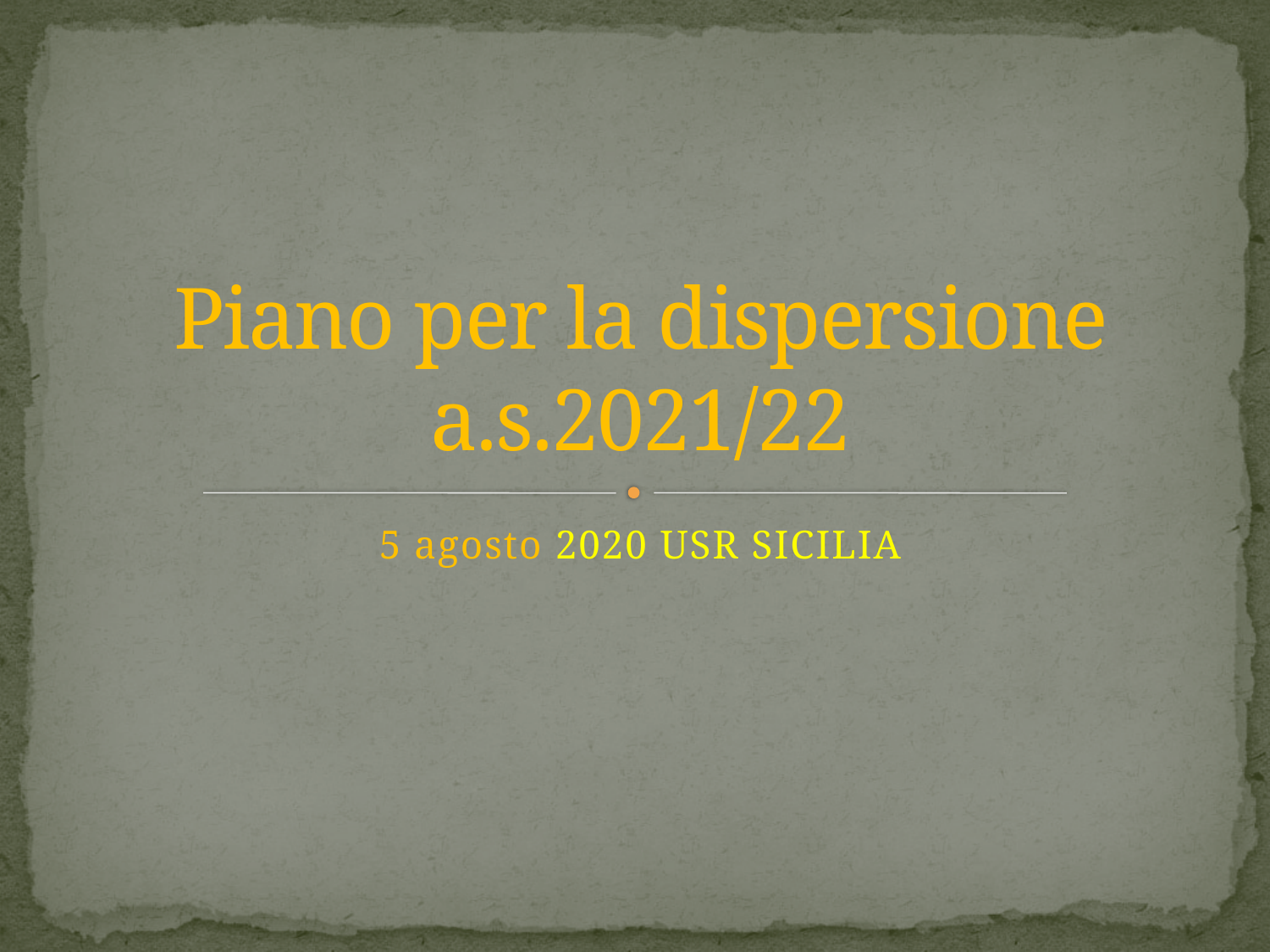

# Piano per la dispersione a.s.2021/22
5 agosto 2020 USR SICILIA